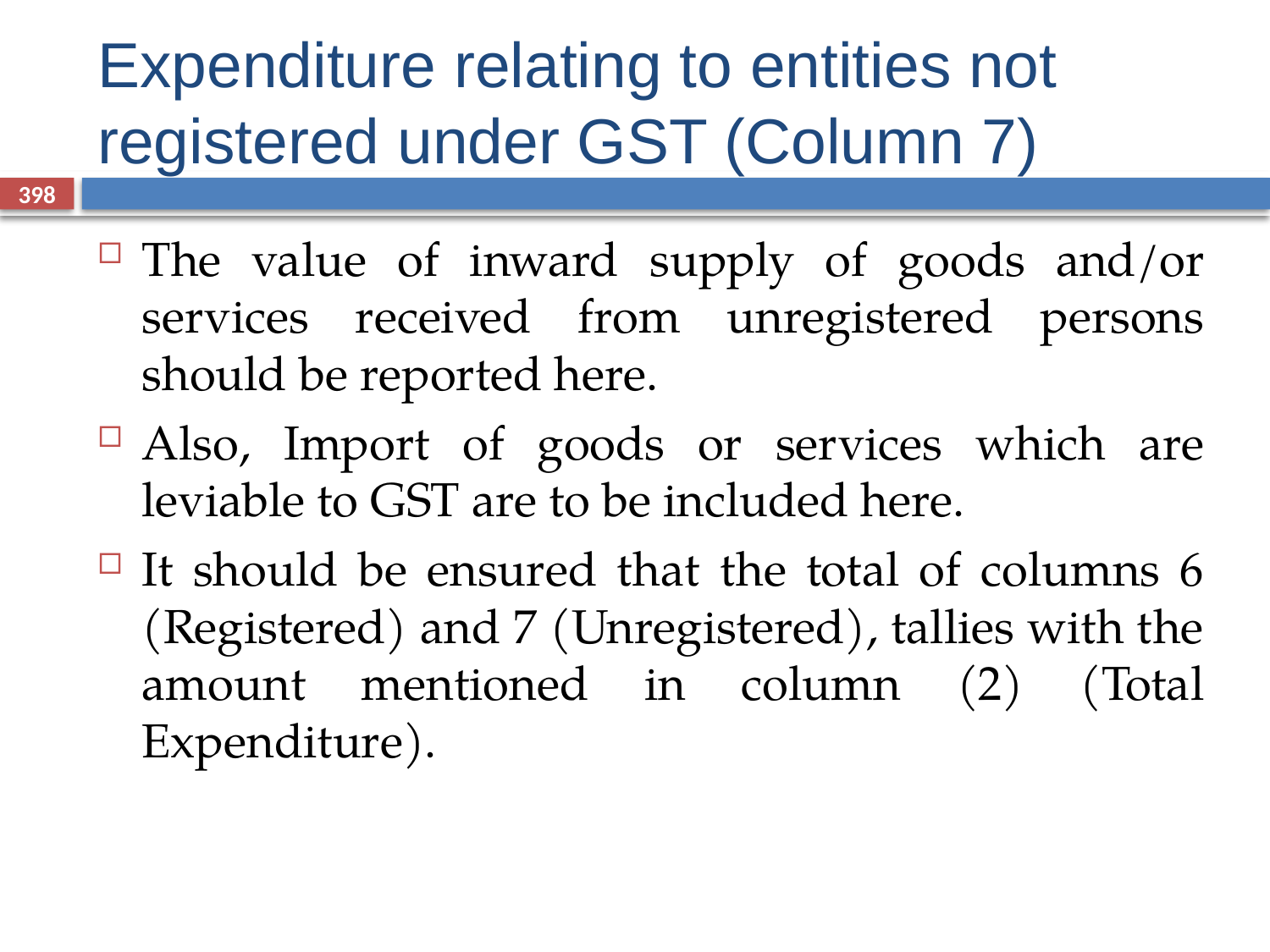

# Expenditure relating to entities not registered under GST (Column 7)
398
The value of inward supply of goods and/or services received from unregistered persons should be reported here.
Also, Import of goods or services which are leviable to GST are to be included here.
It should be ensured that the total of columns 6 (Registered) and 7 (Unregistered), tallies with the amount mentioned in column (2) (Total Expenditure).